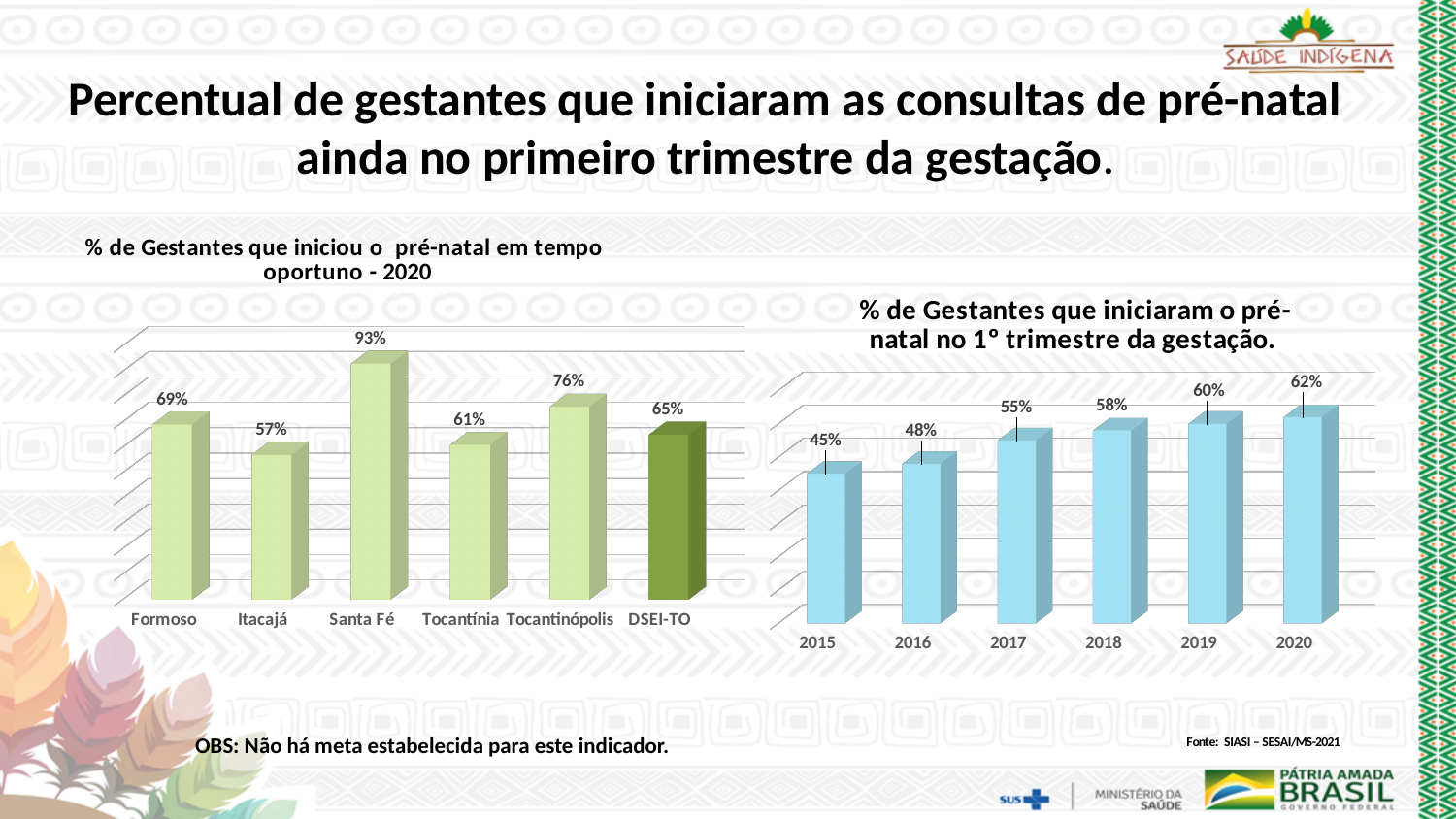

# Percentual de gestantes que iniciaram as consultas de pré-natal ainda no primeiro trimestre da gestação.

[unsupported chart]

[unsupported chart]

OBS: Não há meta estabelecida para este indicador.